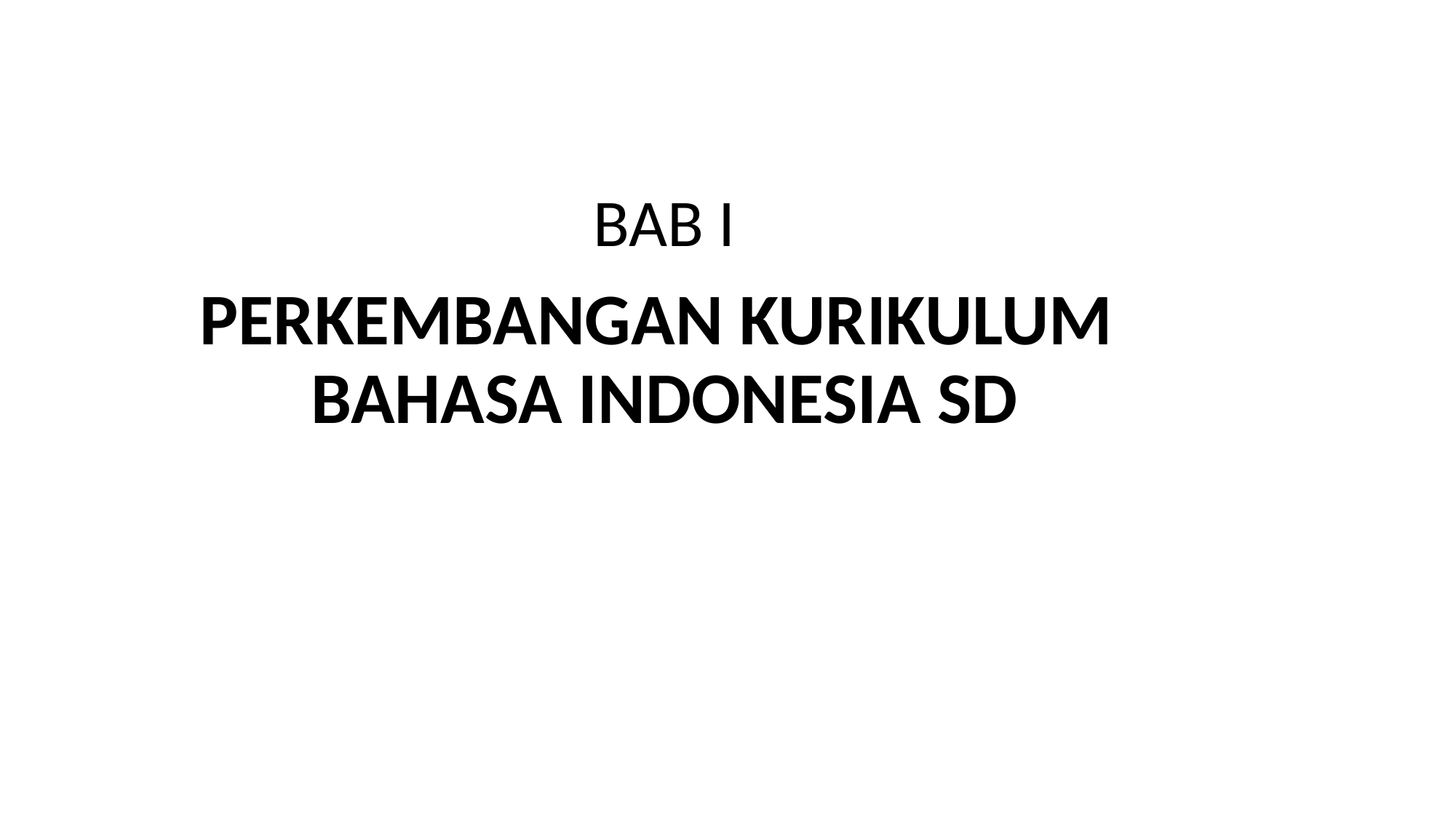

# BAB I
PERKEMBANGAN KURIKULUM
BAHASA INDONESIA SD